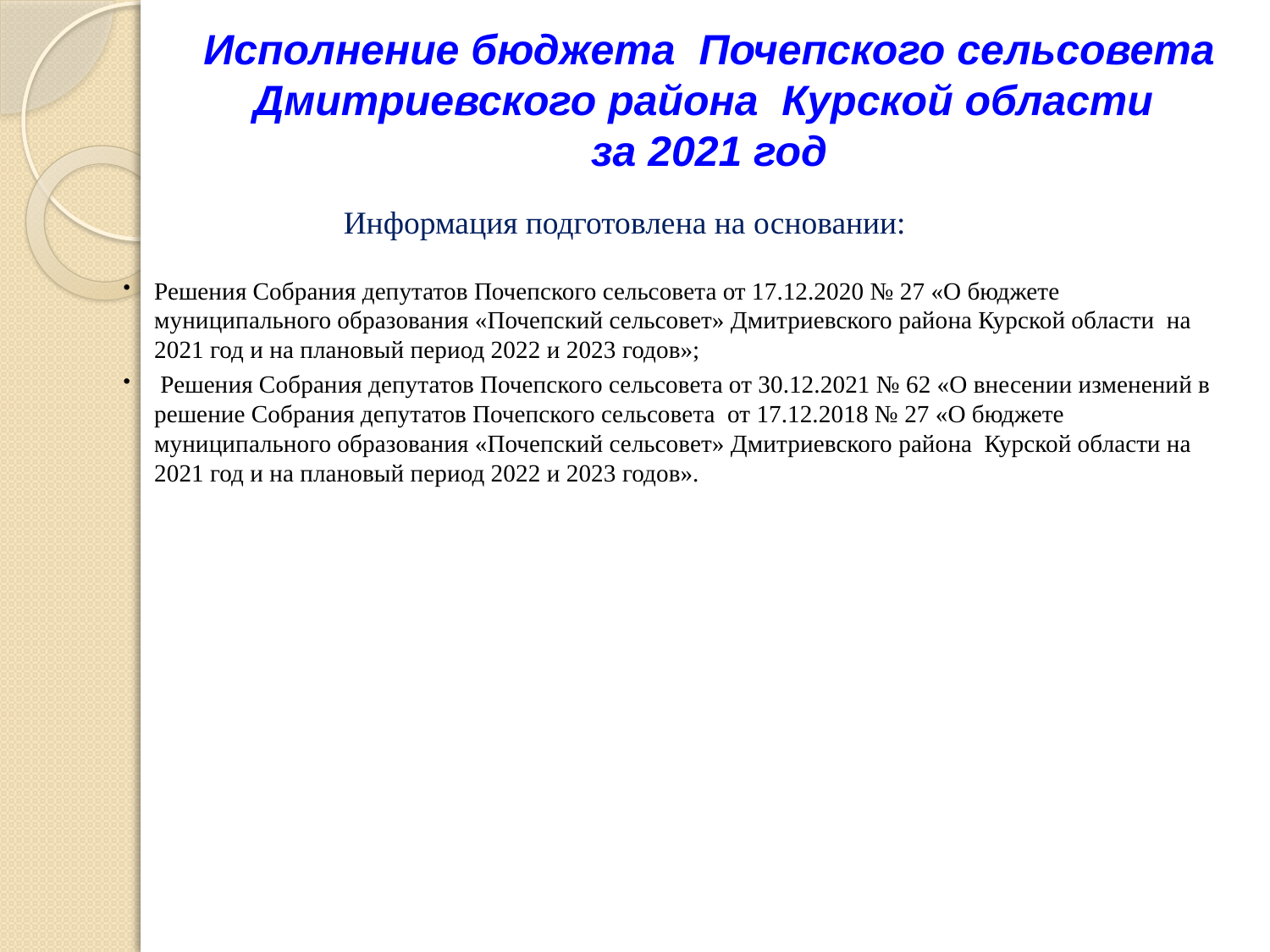

Исполнение бюджета  Почепского сельсовета Дмитриевского района  Курской области
за 2021 год
Информация подготовлена на основании:

Решения Собрания депутатов Почепского сельсовета от 17.12.2020 № 27 «О бюджете  муниципального образования «Почепский сельсовет» Дмитриевского района Курской области  на 2021 год и на плановый период 2022 и 2023 годов»;
 Решения Собрания депутатов Почепского сельсовета от 30.12.2021 № 62 «О внесении изменений в решение Собрания депутатов Почепского сельсовета  от 17.12.2018 № 27 «О бюджете  муниципального образования «Почепский сельсовет» Дмитриевского района  Курской области на 2021 год и на плановый период 2022 и 2023 годов».